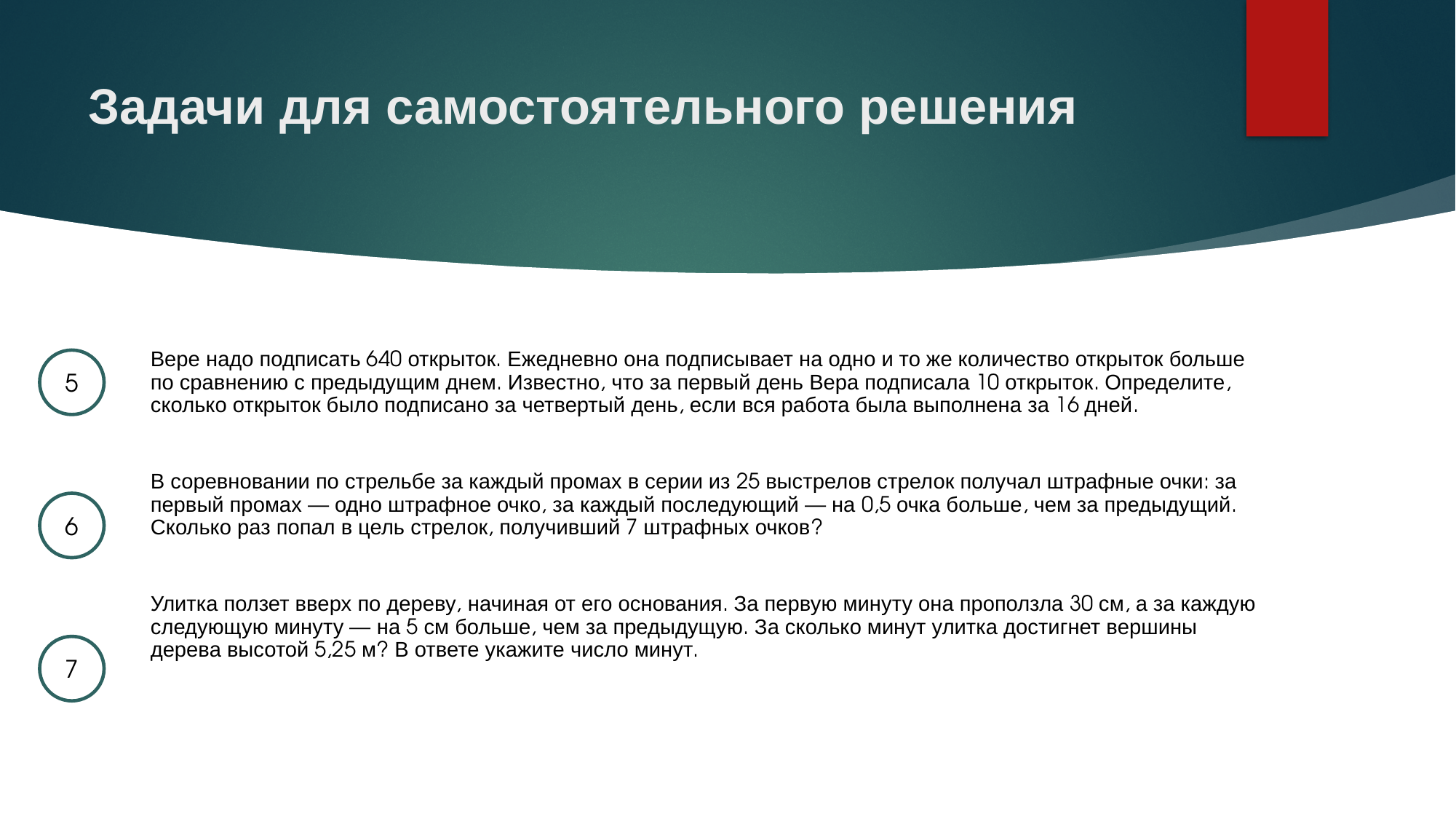

# Задачи для самостоятельного решения

Вере надо подписать 640 открыток. Ежедневно она подписывает на одно и то же количество открыток больше по сравнению с предыдущим днем. Известно, что за первый день Вера подписала 10 открыток. Определите, сколько открыток было подписано за четвертый день, если вся работа была выполнена за 16 дней.

В соревновании по стрельбе за каждый промах в серии из 25 выстрелов стрелок получал штрафные очки: за первый промах — одно штрафное очко, за каждый последующий — на 0,5 очка больше, чем за предыдущий. Сколько раз попал в цель стрелок, получивший 7 штрафных очков?

Улитка ползет вверх по дереву, начиная от его основания. За первую минуту она проползла 30 см, а за каждую следующую минуту — на 5 см больше, чем за предыдущую. За сколько минут улитка достигнет вершины дерева высотой 5,25 м? В ответе укажите число минут.

5
6
7